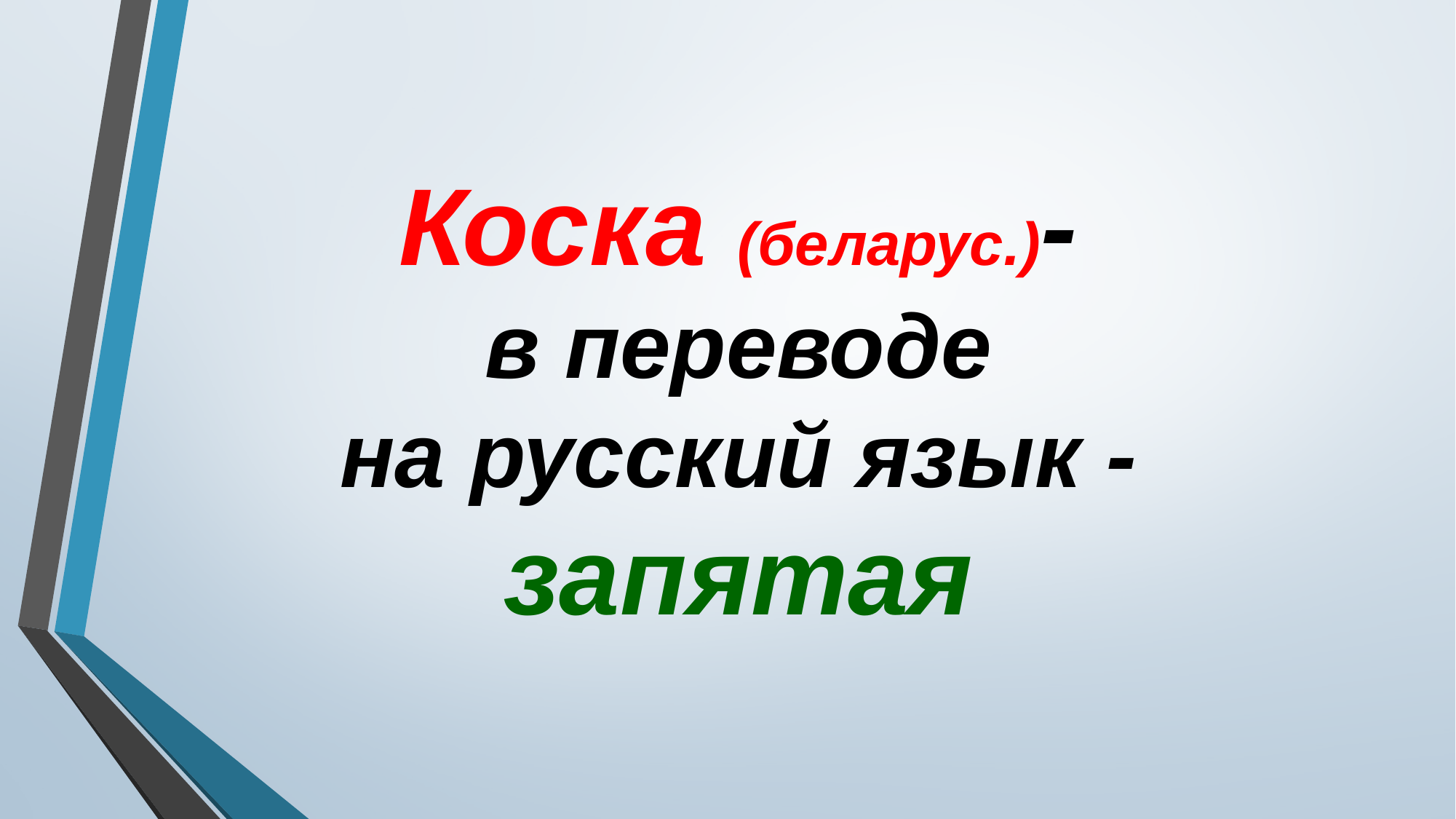

# Коска (беларус.)- в переводе на русский язык - запятая